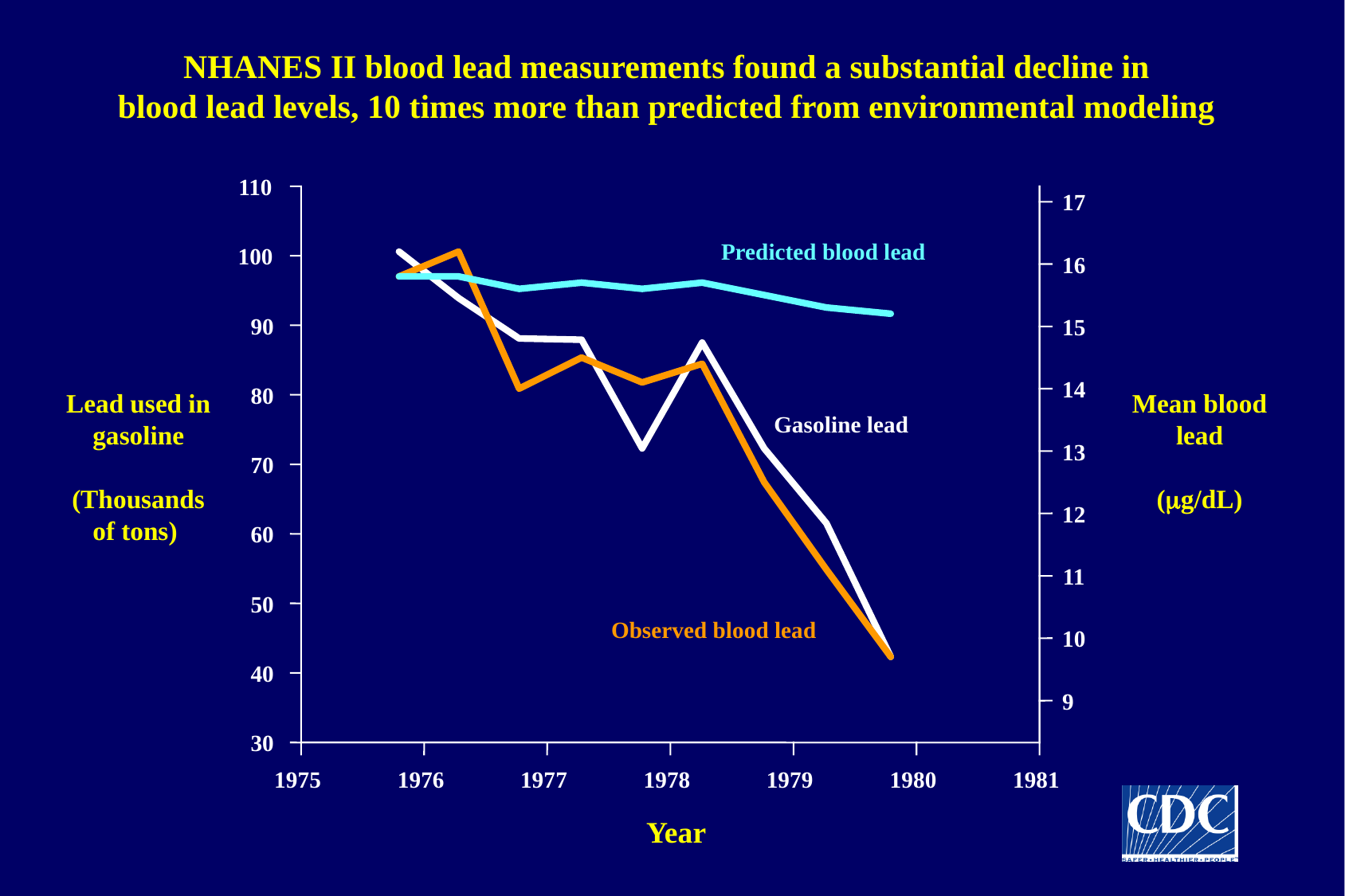

NHANES II blood lead measurements found a substantial decline in
blood lead levels, 10 times more than predicted from environmental modeling
110
17

Predicted blood lead
100
16

90
15

14
80
Lead used in
gasoline

(Thousands
of tons)
Mean blood
lead

(μg/dL)

Gasoline lead
13
70

12

60

11

50

Observed blood lead
10

40

9

30

1975
1976
1977
1978
1979
1980
1981
Year